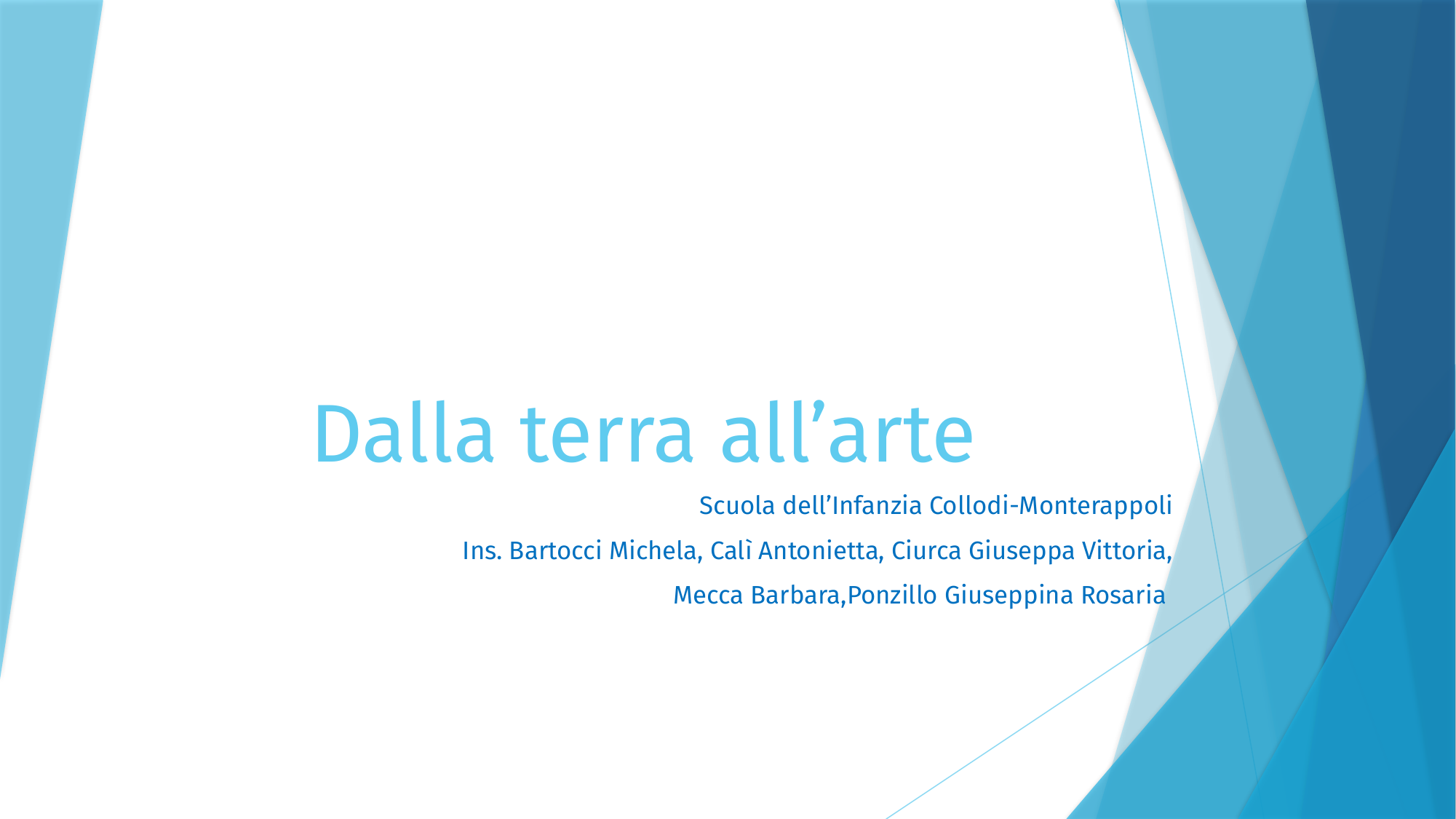

# Dalla terra all’arte
Scuola dell’Infanzia Collodi-Monterappoli
Ins. Bartocci Michela, Calì Antonietta, Ciurca Giuseppa Vittoria,
 Mecca Barbara,Ponzillo Giuseppina Rosaria